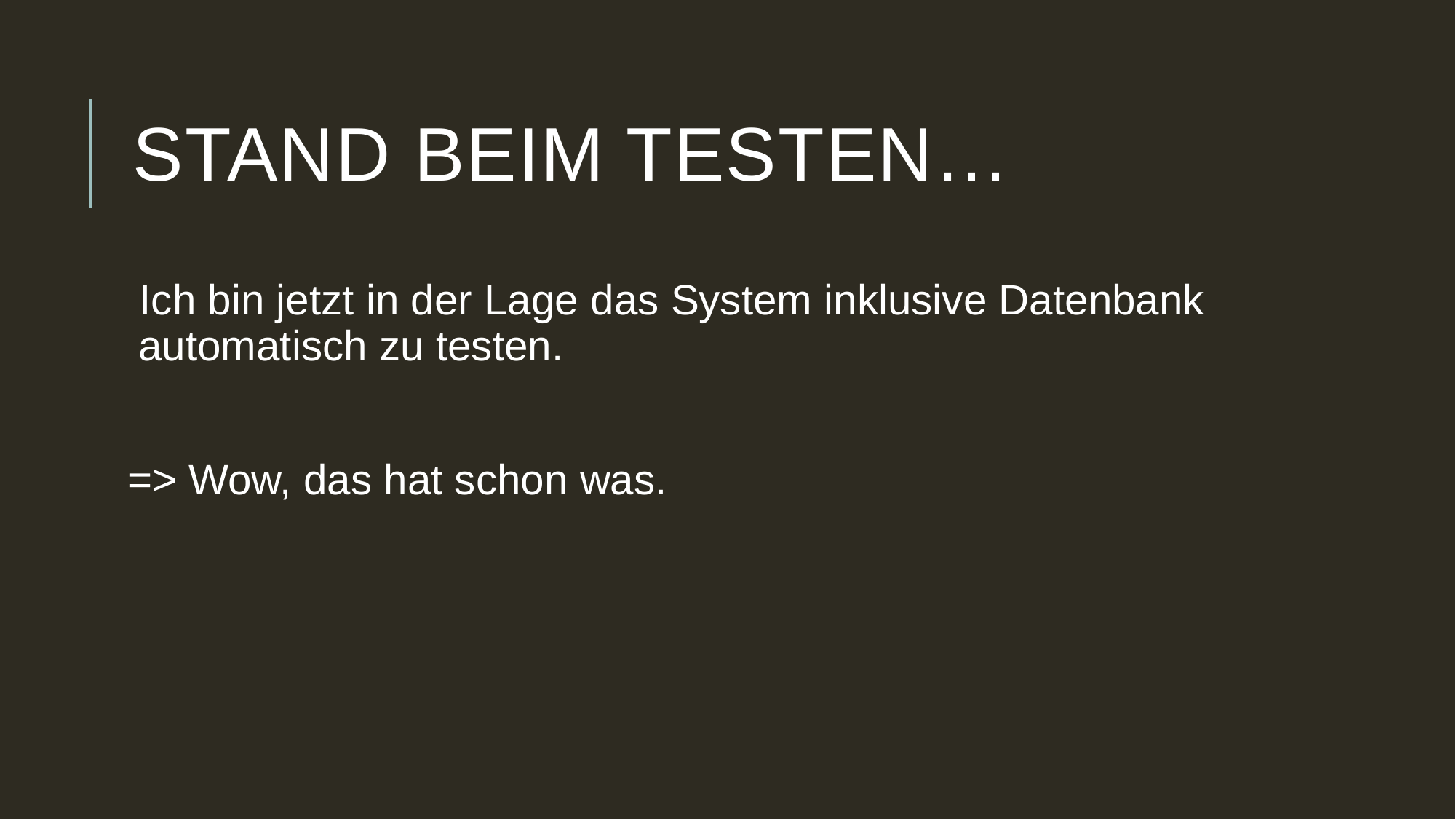

# Stand beim Testen…
Ich bin jetzt in der Lage das System inklusive Datenbank automatisch zu testen.

=> Wow, das hat schon was.